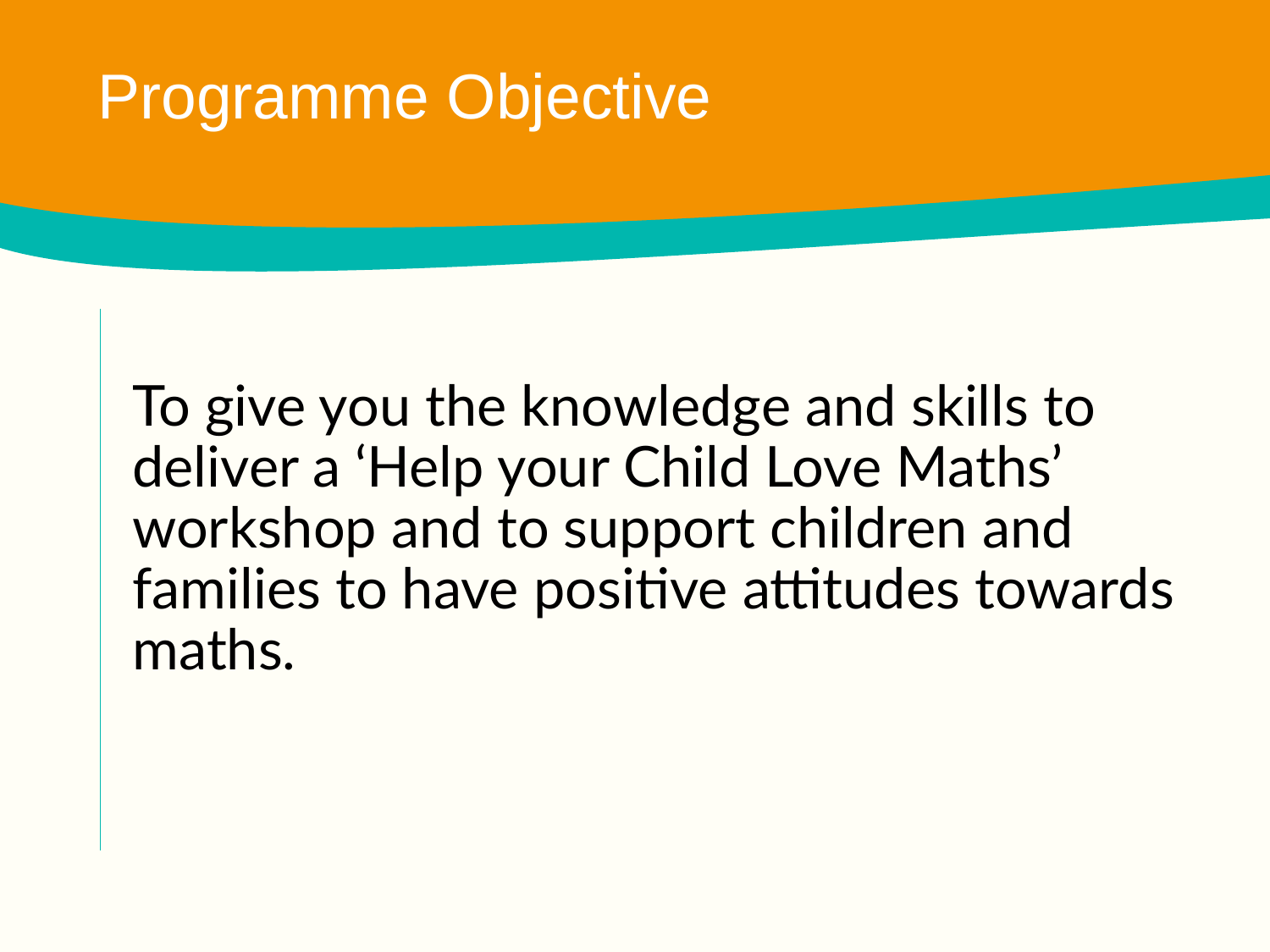

Programme Objective
To give you the knowledge and skills to deliver a ‘Help your Child Love Maths’ workshop and to support children and families to have positive attitudes towards maths.